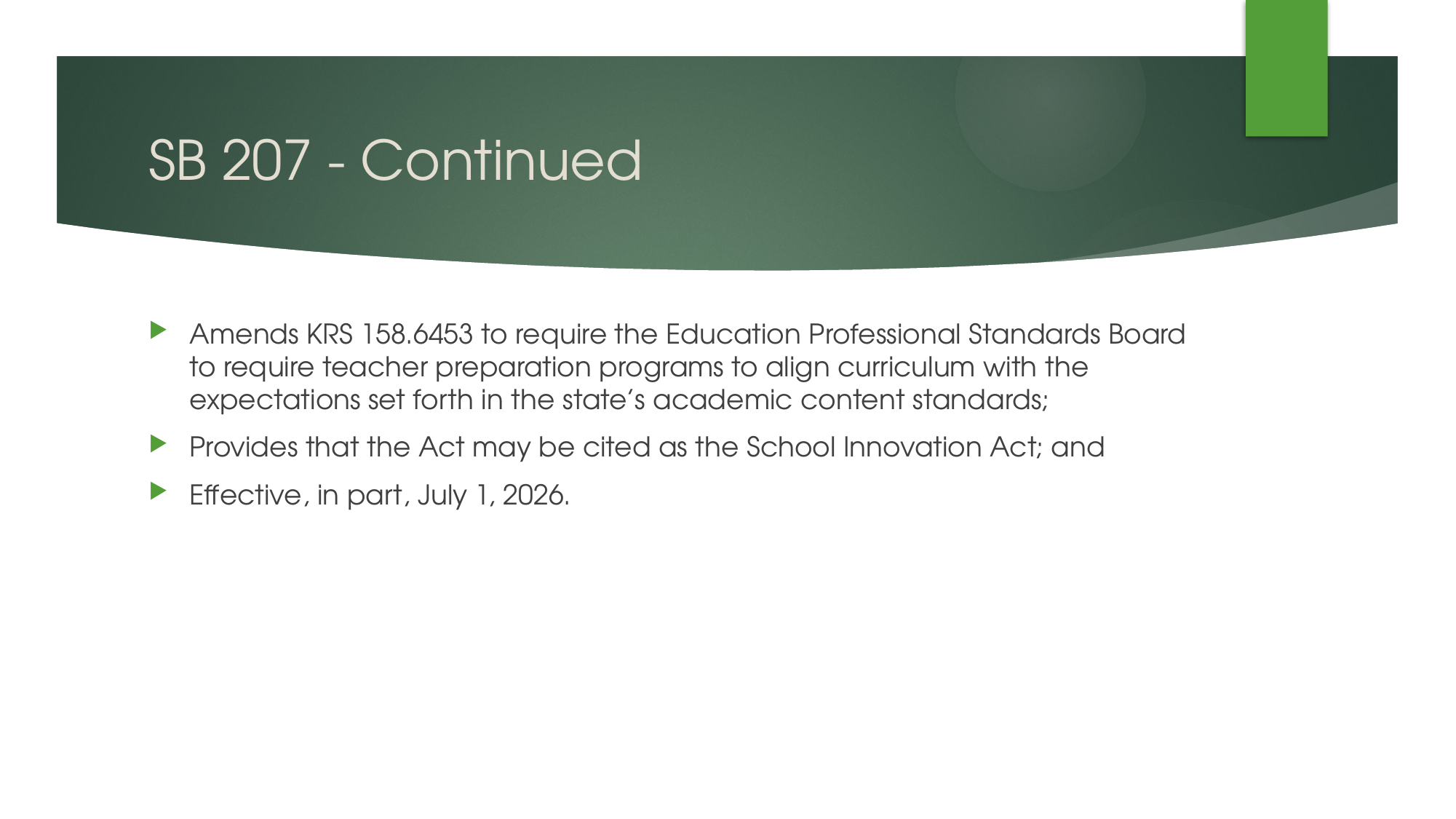

# SB 207 - Continued
Amends KRS 158.6453 to require the Education Professional Standards Board to require teacher preparation programs to align curriculum with the expectations set forth in the state’s academic content standards;
Provides that the Act may be cited as the School Innovation Act; and
Effective, in part, July 1, 2026.